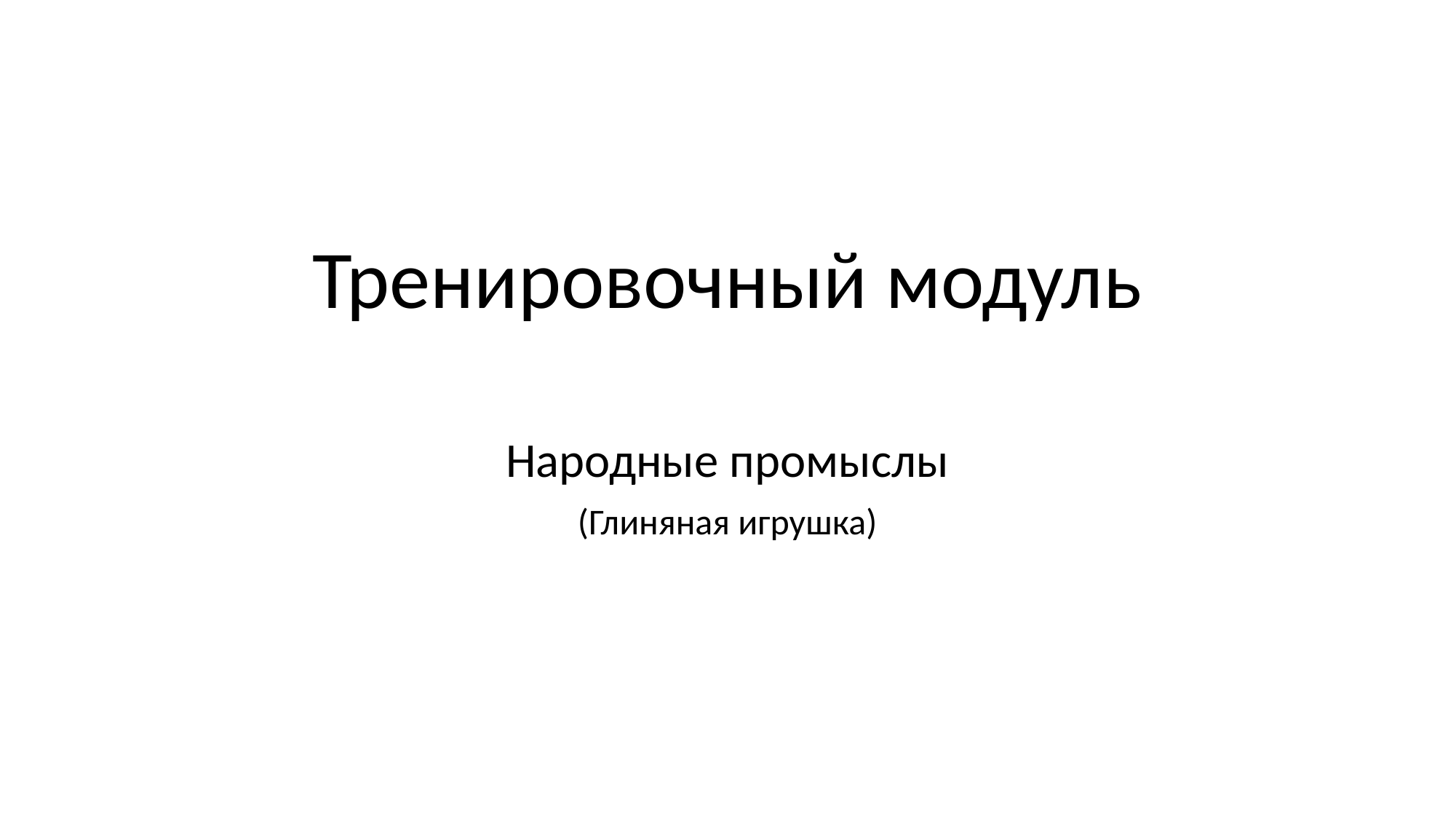

# Тренировочный модуль
Народные промыслы
(Глиняная игрушка)